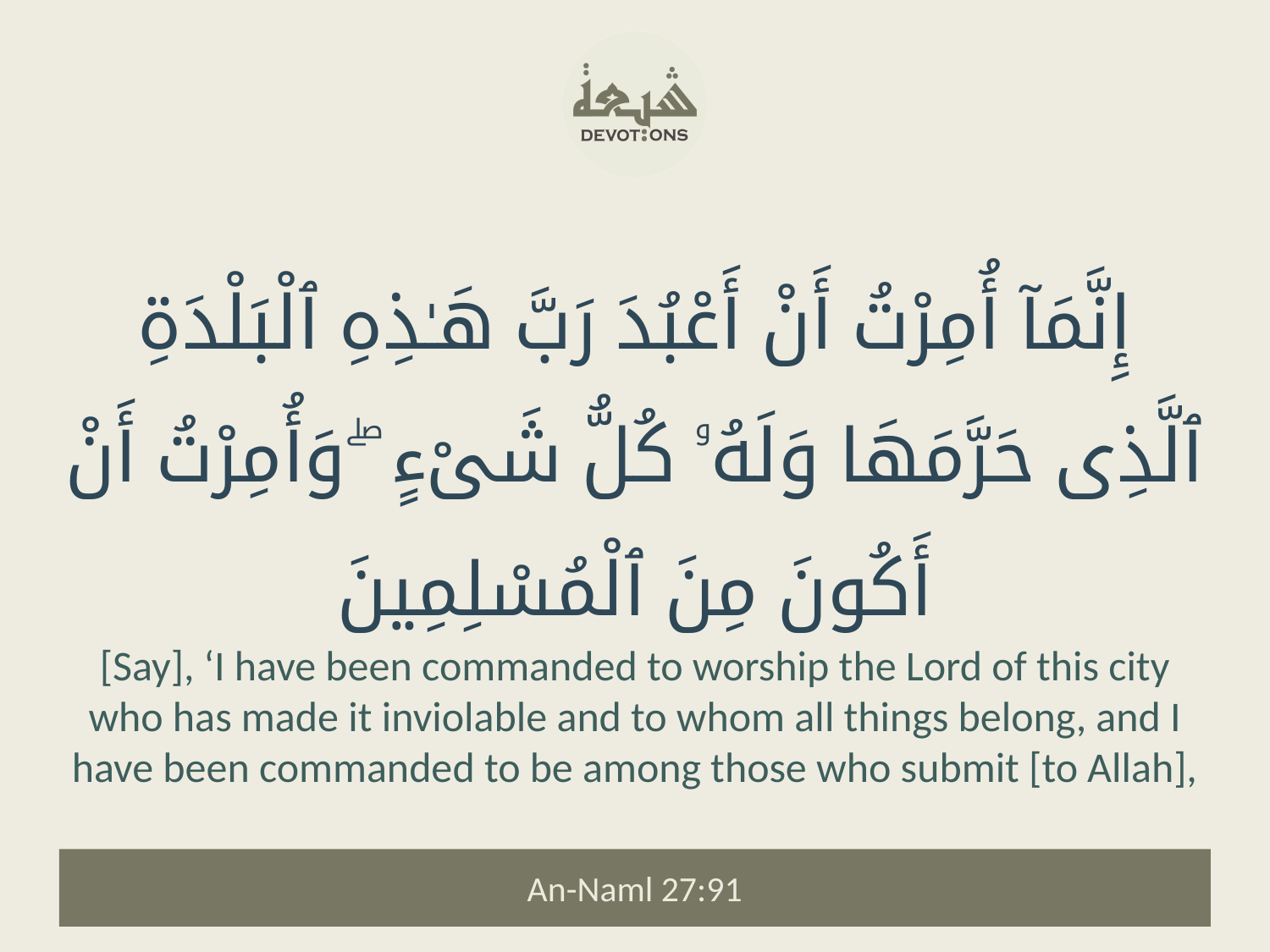

إِنَّمَآ أُمِرْتُ أَنْ أَعْبُدَ رَبَّ هَـٰذِهِ ٱلْبَلْدَةِ ٱلَّذِى حَرَّمَهَا وَلَهُۥ كُلُّ شَىْءٍ ۖ وَأُمِرْتُ أَنْ أَكُونَ مِنَ ٱلْمُسْلِمِينَ
[Say], ‘I have been commanded to worship the Lord of this city who has made it inviolable and to whom all things belong, and I have been commanded to be among those who submit [to Allah],
An-Naml 27:91